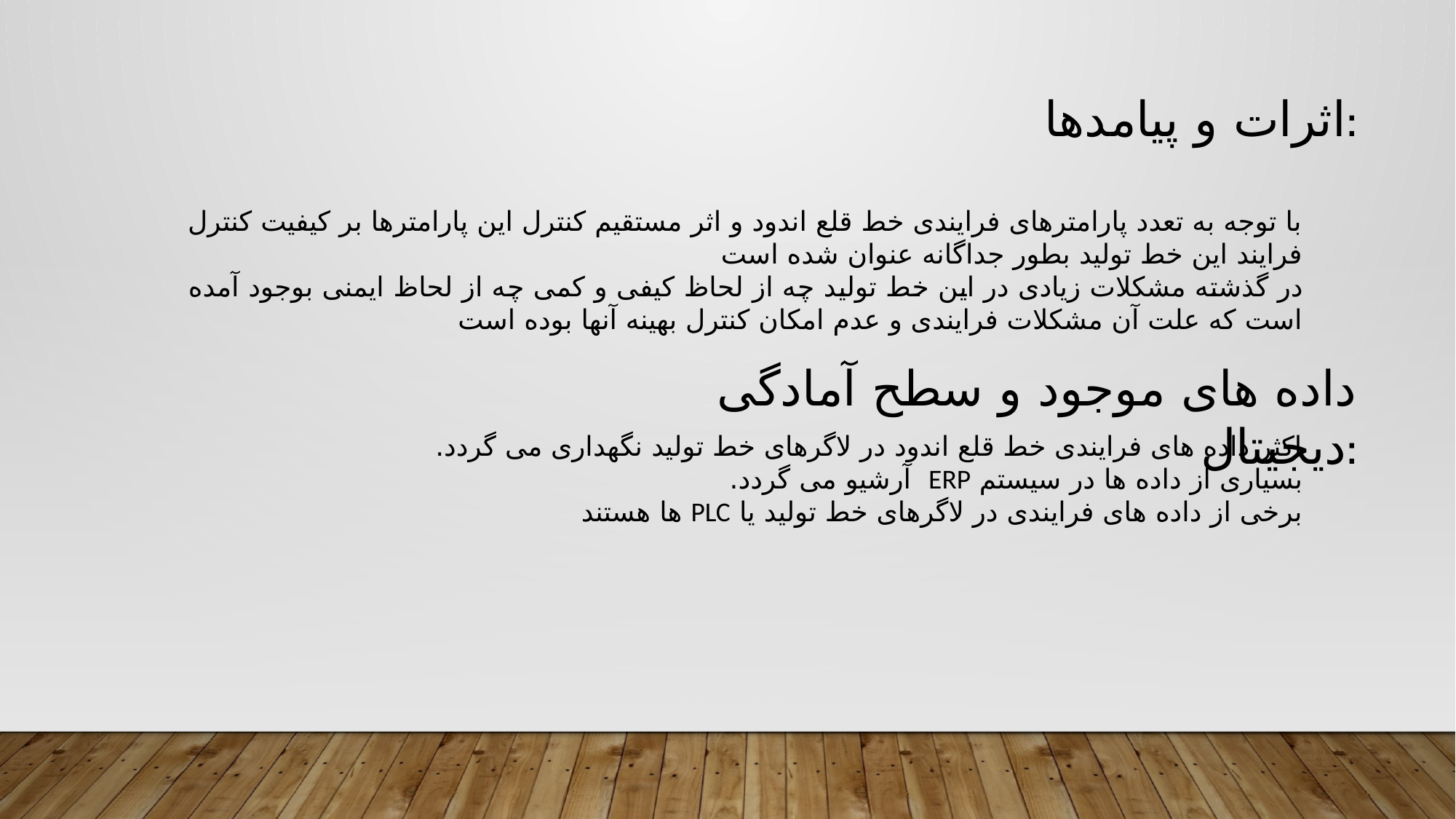

اثرات و پیامدها:
با توجه به تعدد پارامترهای فرایندی خط قلع اندود و اثر مستقیم کنترل این پارامترها بر کیفیت کنترل فرایند این خط تولید بطور جداگانه عنوان شده است
در گذشته مشکلات زیادی در این خط تولید چه از لحاظ کیفی و کمی چه از لحاظ ایمنی بوجود آمده است که علت آن مشکلات فرایندی و عدم امکان کنترل بهینه آنها بوده است
داده های موجود و سطح آمادگی دیجیتال:
اکثر داده های فرایندی خط قلع اندود در لاگرهای خط تولید نگهداری می گردد.
بسیاری از داده ها در سیستم ERP  آرشیو می گردد.
برخی از داده های فرایندی در لاگرهای خط تولید یا PLC ها هستند